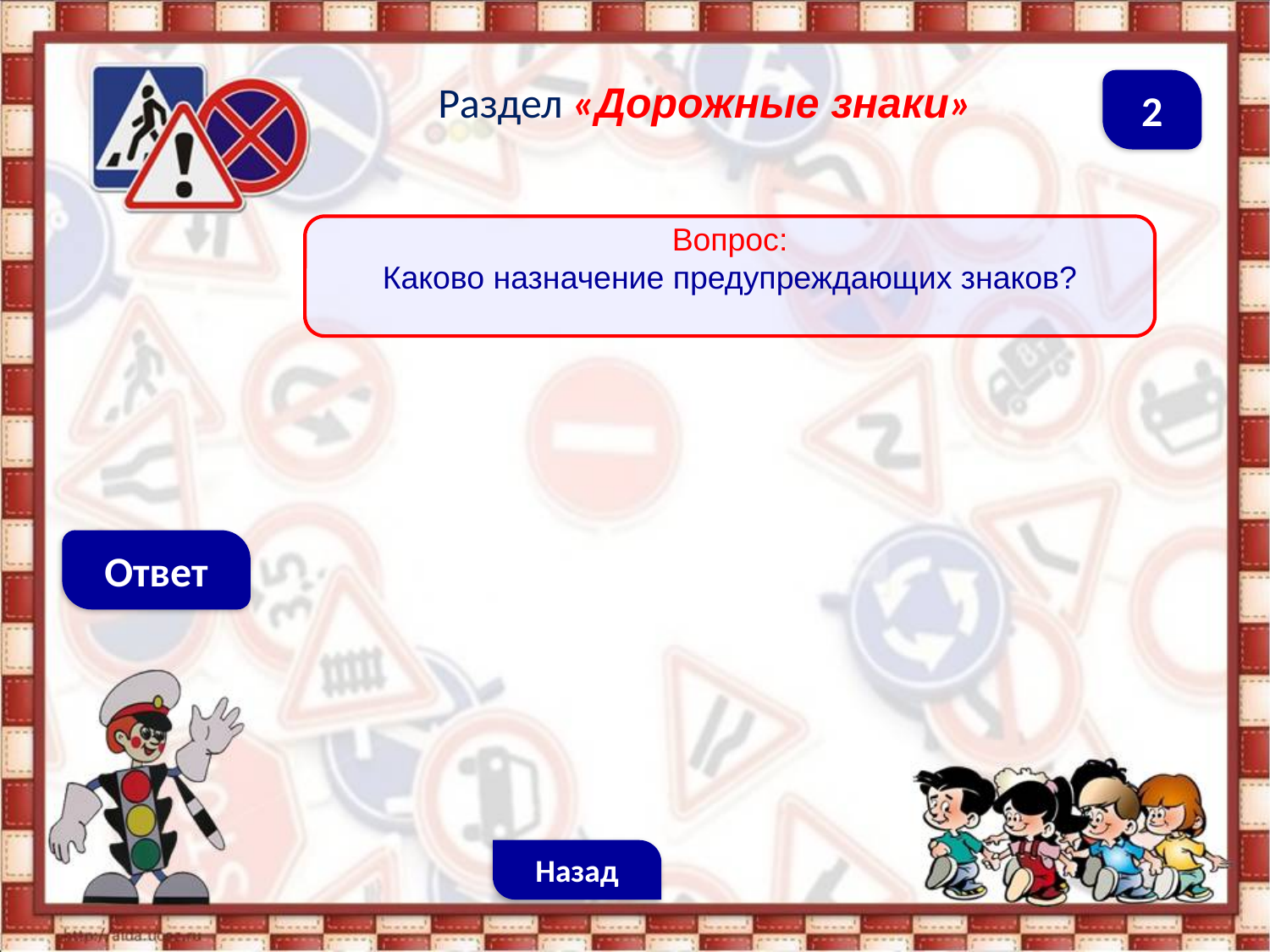

Раздел «Дорожные знаки»
2
Вопрос:
Каково назначение предупреждающих знаков?

Ответ
Назад